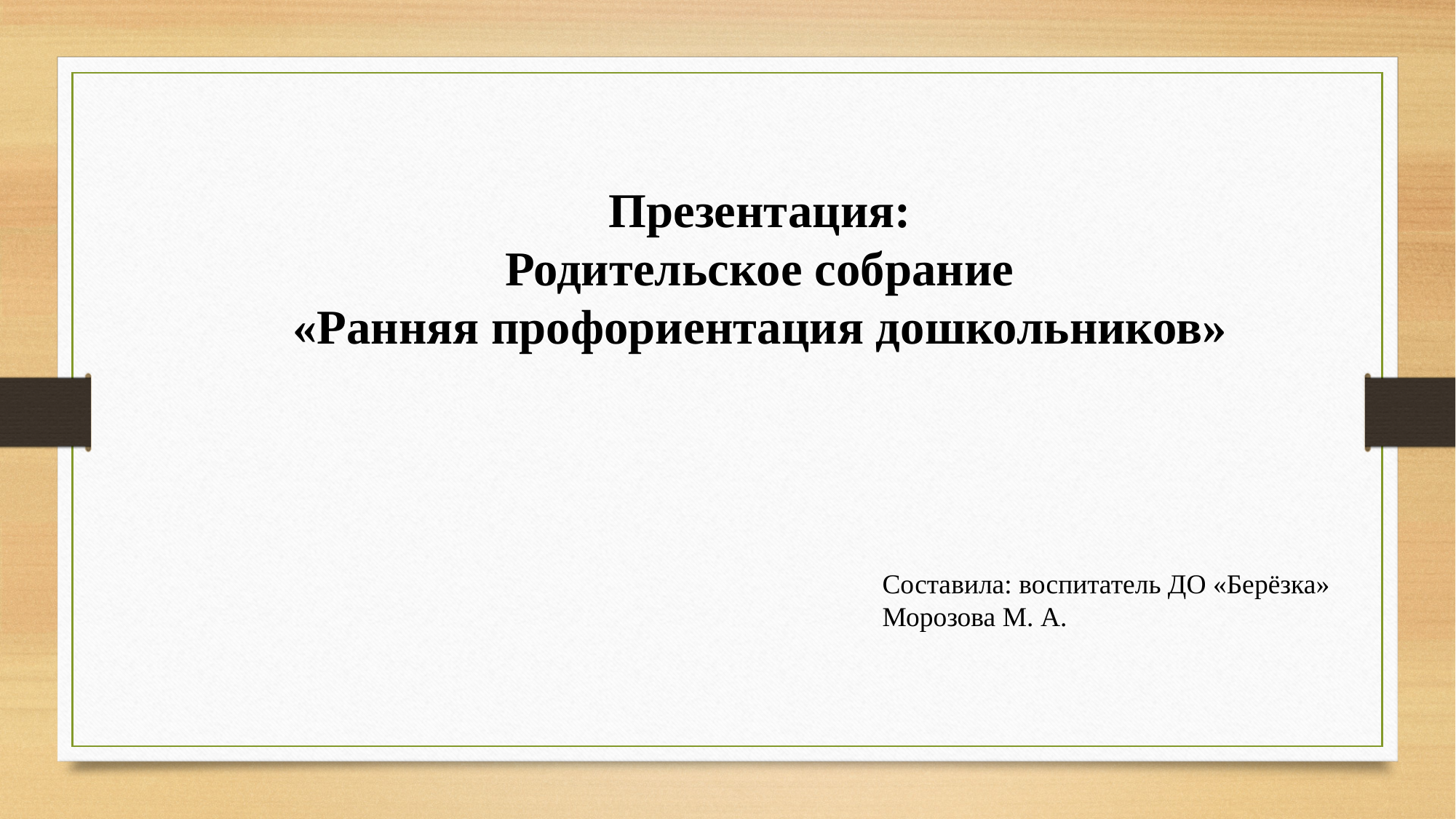

Презентация:
Родительское собрание
«Ранняя профориентация дошкольников»
Составила: воспитатель ДО «Берёзка»
Морозова М. А.